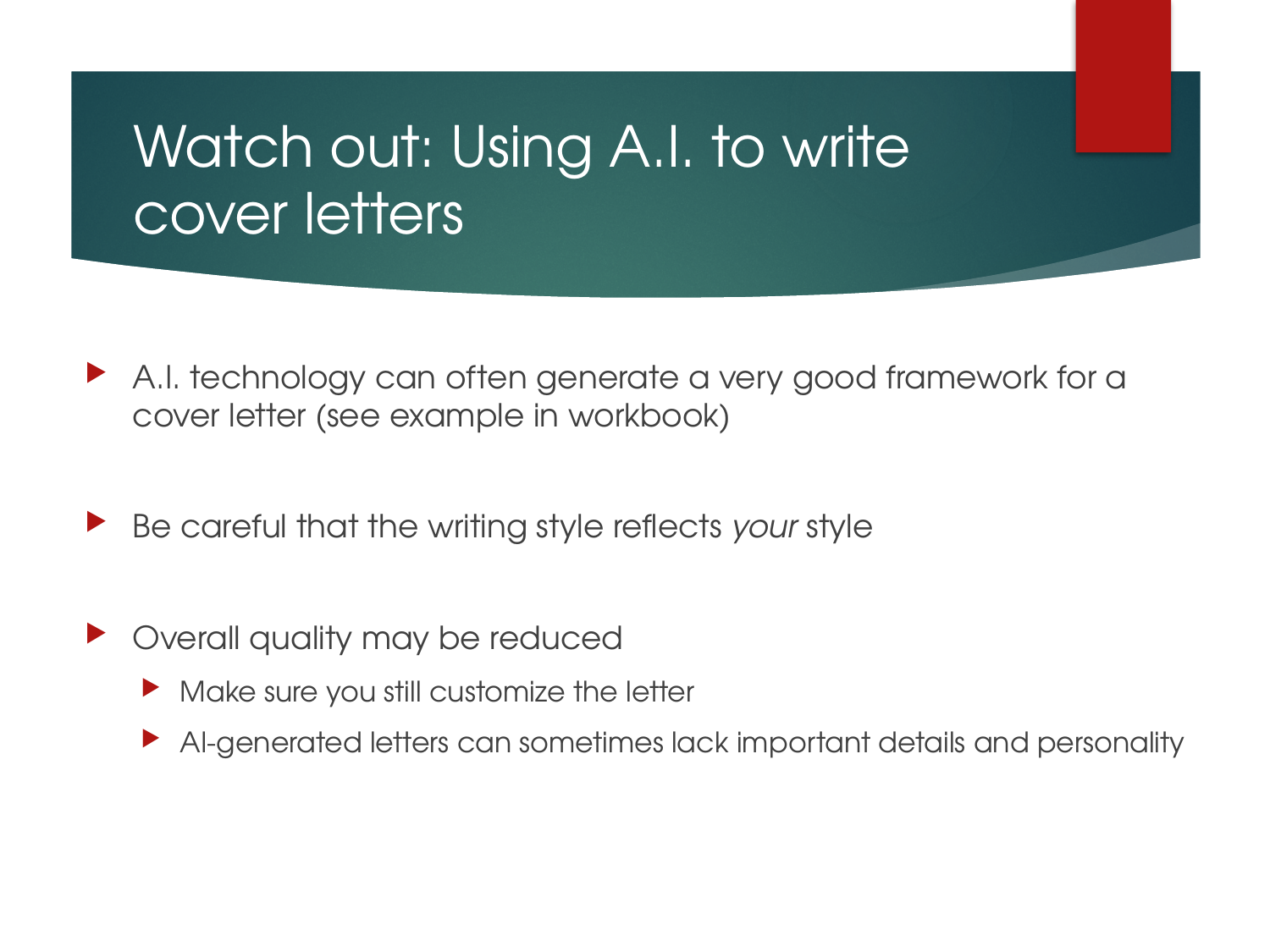

# Watch out: Using A.I. to write cover letters
A.I. technology can often generate a very good framework for a cover letter (see example in workbook)

Be careful that the writing style reflects your style

Overall quality may be reduced
Make sure you still customize the letter
AI-generated letters can sometimes lack important details and personality